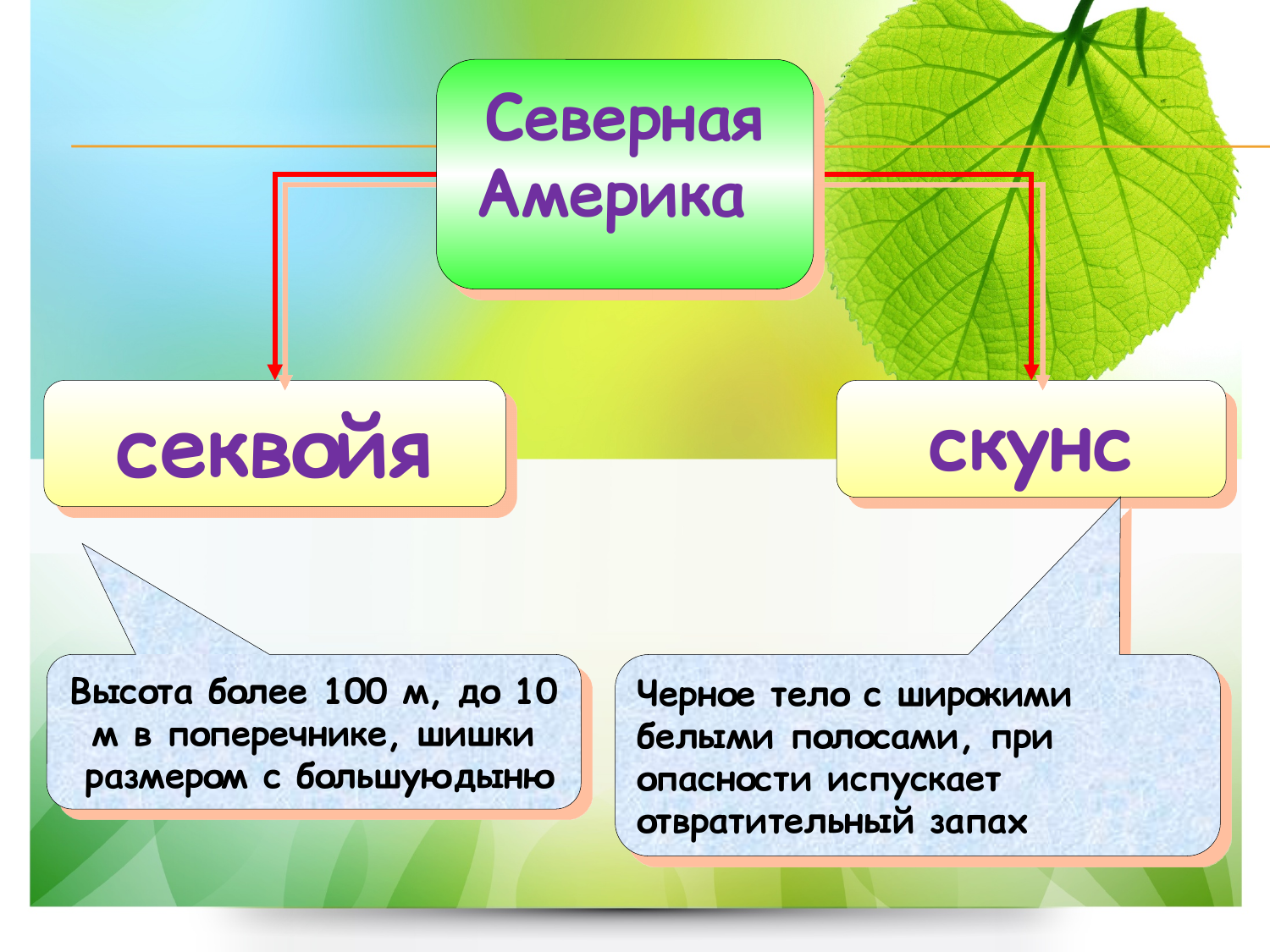

Северная Америка

секвойя
скунс
Высота более 100 м, до 10 м в поперечнике, шишки размером с большую дыню
Черное тело с широкими белыми полосами, при опасности испускает отвратительный запах